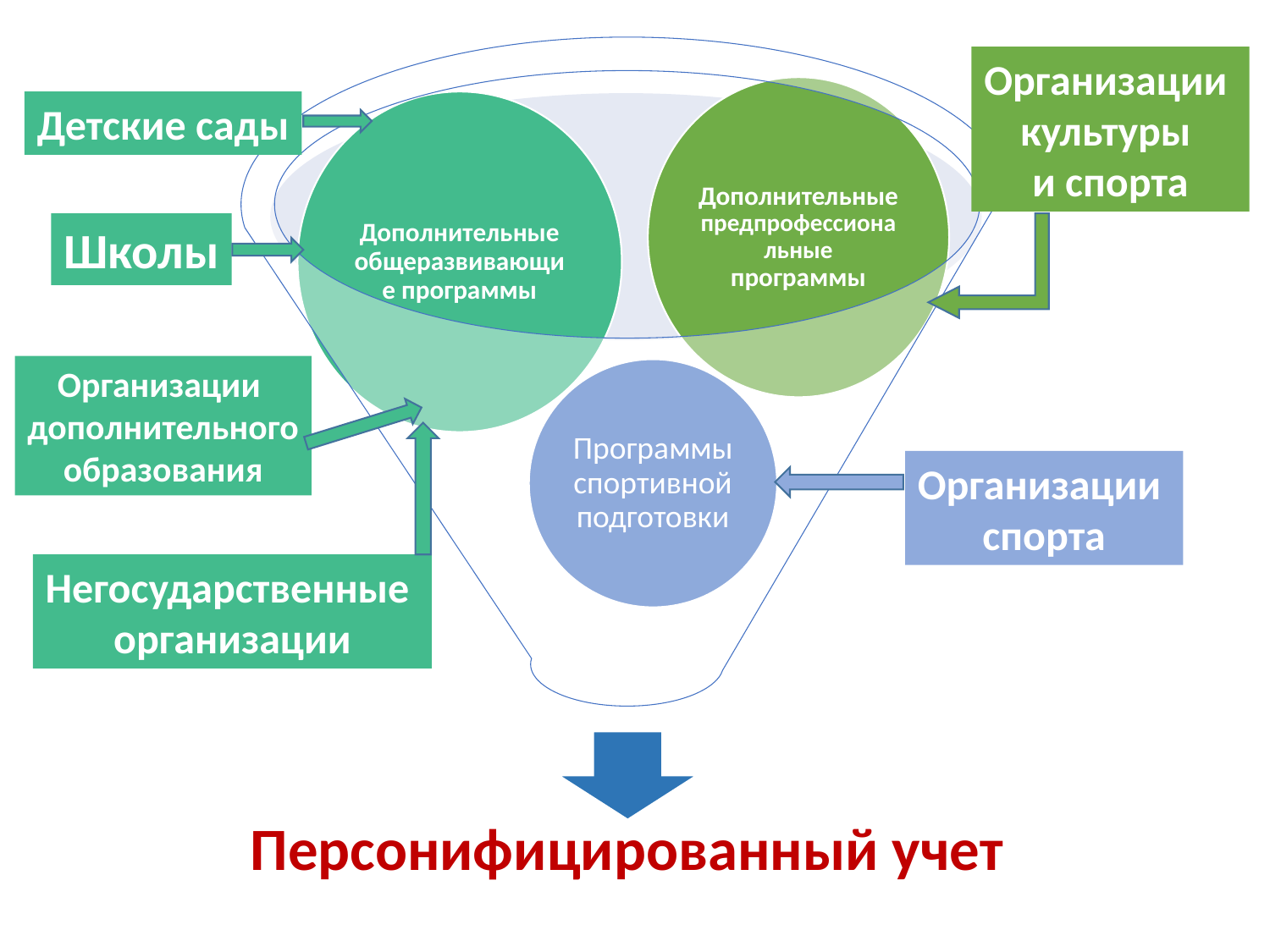

Персонифицированный учет
Программы спортивной подготовки
Дополнительные общеразвивающие программы
Дополнительные предпрофессиональные программы
Организации
культуры
и спорта
Детские сады

Школы

Организации
дополнительного
образования

Организации
спорта

Негосударственные
организации